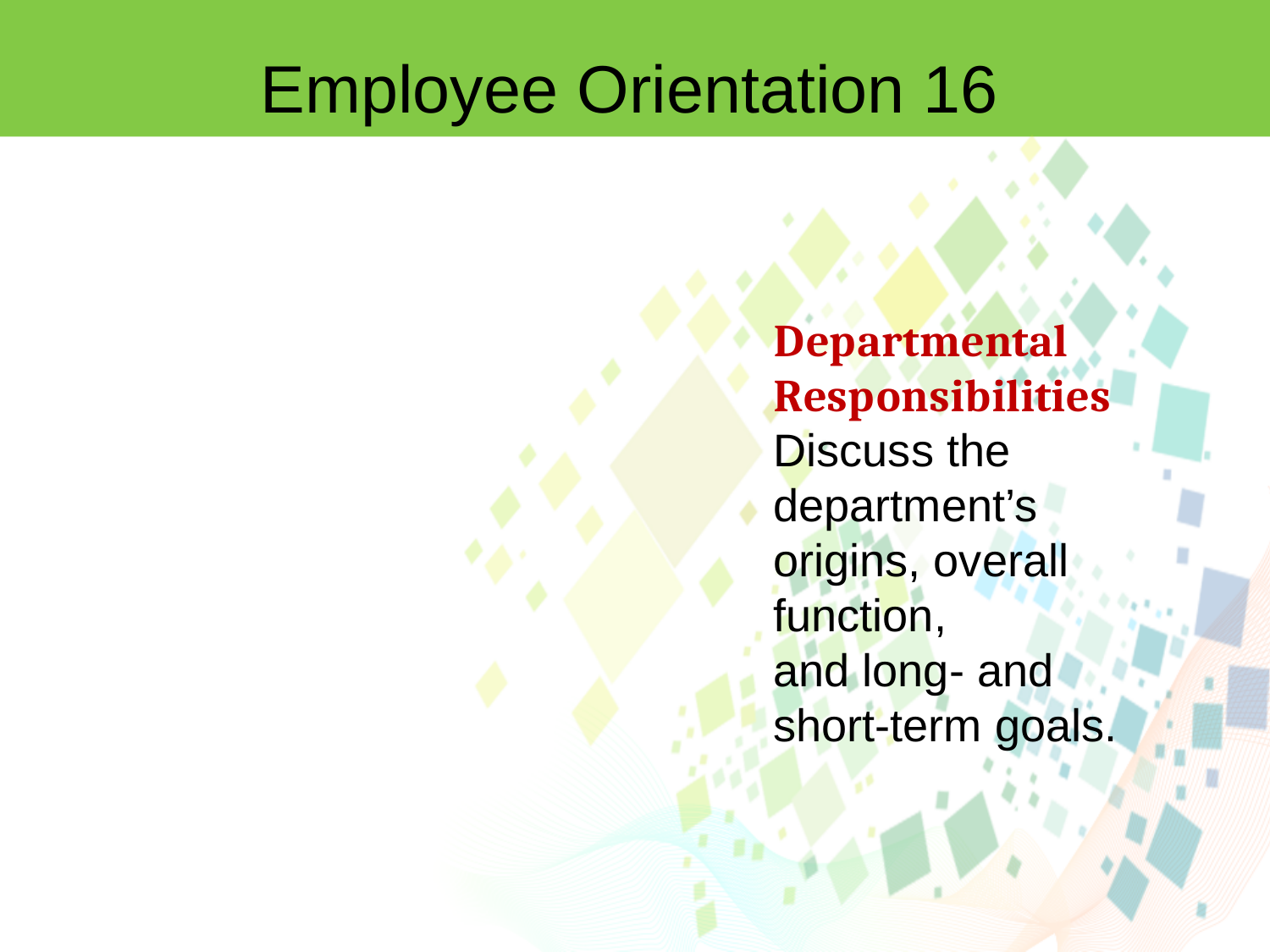

Employee Orientation 16
Departmental Responsibilities
Discuss the department’s origins, overall function,
and long- and short-term goals.